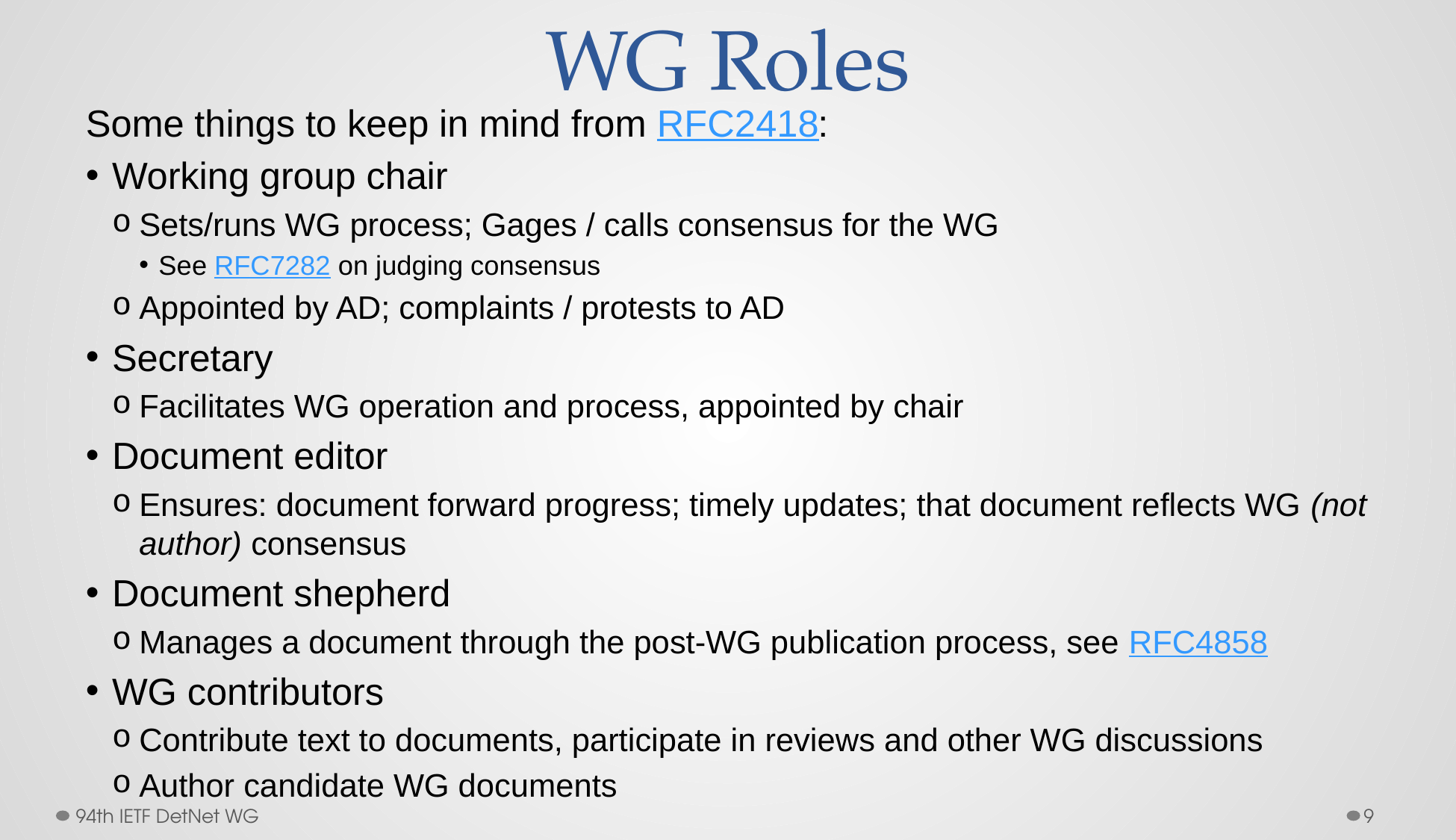

# WG Roles
Some things to keep in mind from RFC2418:
Working group chair
Sets/runs WG process; Gages / calls consensus for the WG
See RFC7282 on judging consensus
Appointed by AD; complaints / protests to AD
Secretary
Facilitates WG operation and process, appointed by chair
Document editor
Ensures: document forward progress; timely updates; that document reflects WG (not author) consensus
Document shepherd
Manages a document through the post-WG publication process, see RFC4858
WG contributors
Contribute text to documents, participate in reviews and other WG discussions
Author candidate WG documents

94th IETF DetNet WG
9